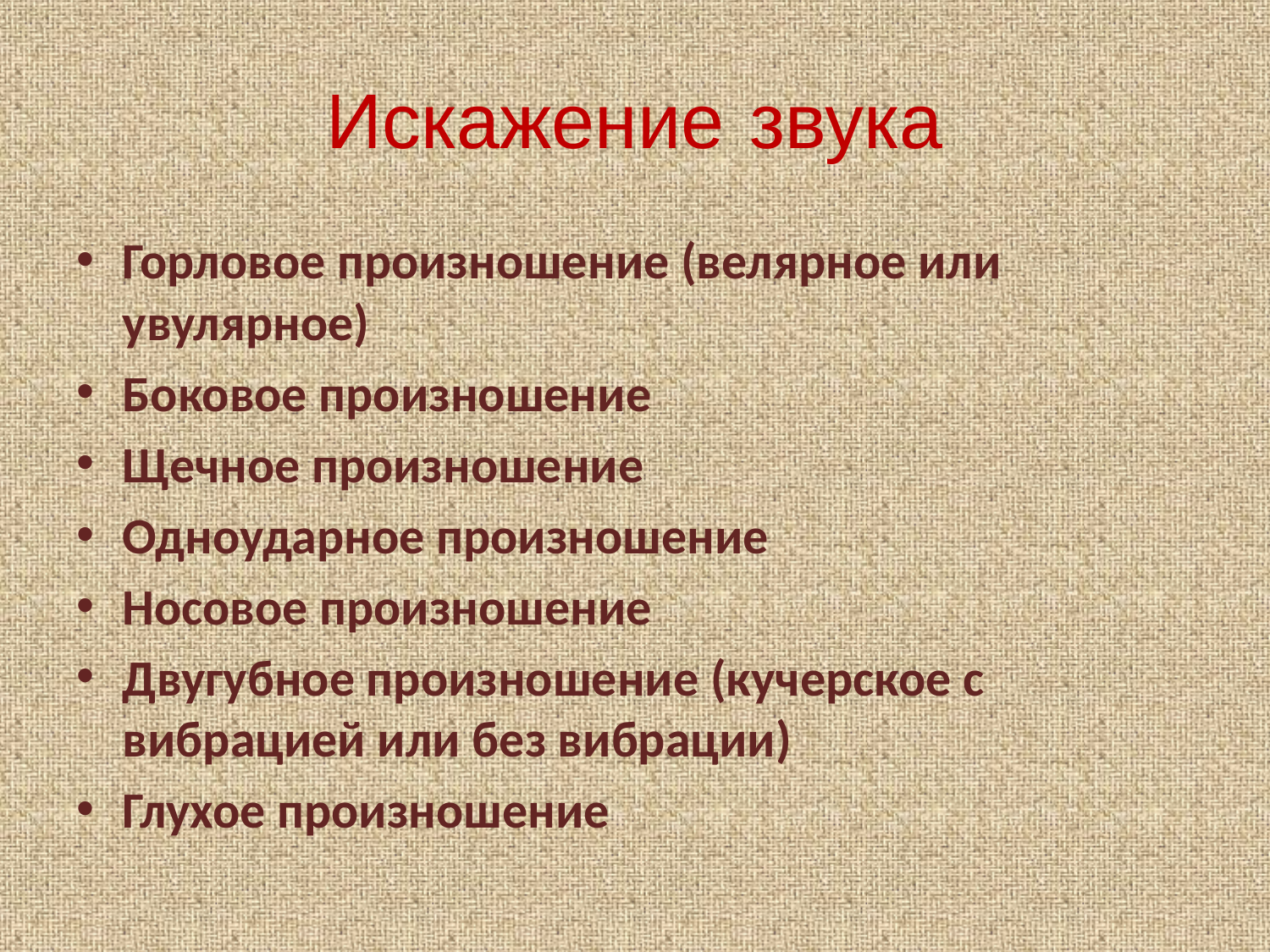

# Искажение звука
Горловое произношение (велярное или увулярное)
Боковое произношение
Щечное произношение
Одноударное произношение
Носовое произношение
Двугубное произношение (кучерское с вибрацией или без вибрации)
Глухое произношение